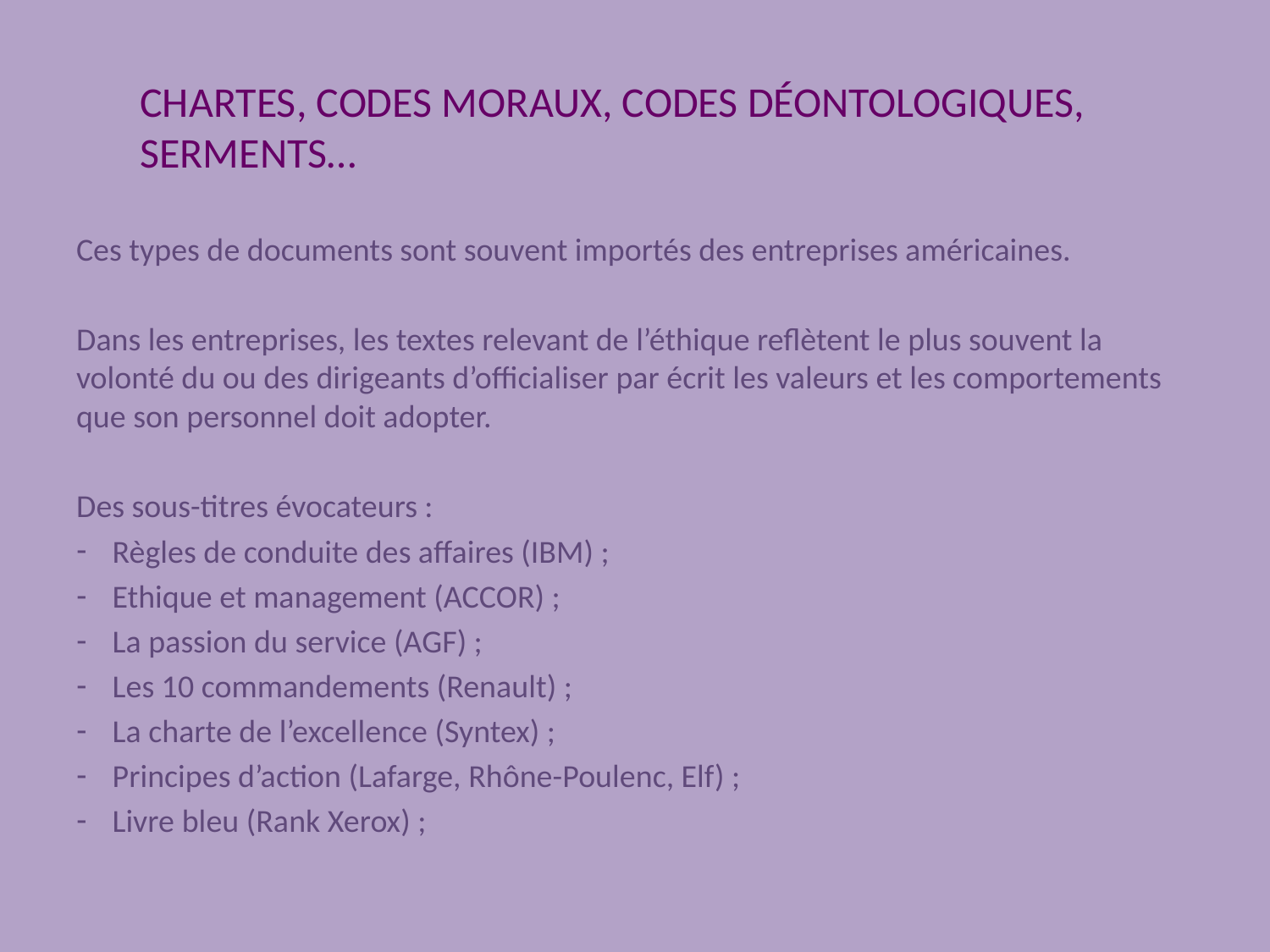

CHARTES, CODES MORAUX, CODES DÉONTOLOGIQUES, SERMENTS…
Ces types de documents sont souvent importés des entreprises américaines.

Dans les entreprises, les textes relevant de l’éthique reflètent le plus souvent la volonté du ou des dirigeants d’officialiser par écrit les valeurs et les comportements que son personnel doit adopter.

Des sous-titres évocateurs :
Règles de conduite des affaires (IBM) ;
Ethique et management (ACCOR) ;
La passion du service (AGF) ;
Les 10 commandements (Renault) ;
La charte de l’excellence (Syntex) ;
Principes d’action (Lafarge, Rhône-Poulenc, Elf) ;
Livre bleu (Rank Xerox) ;